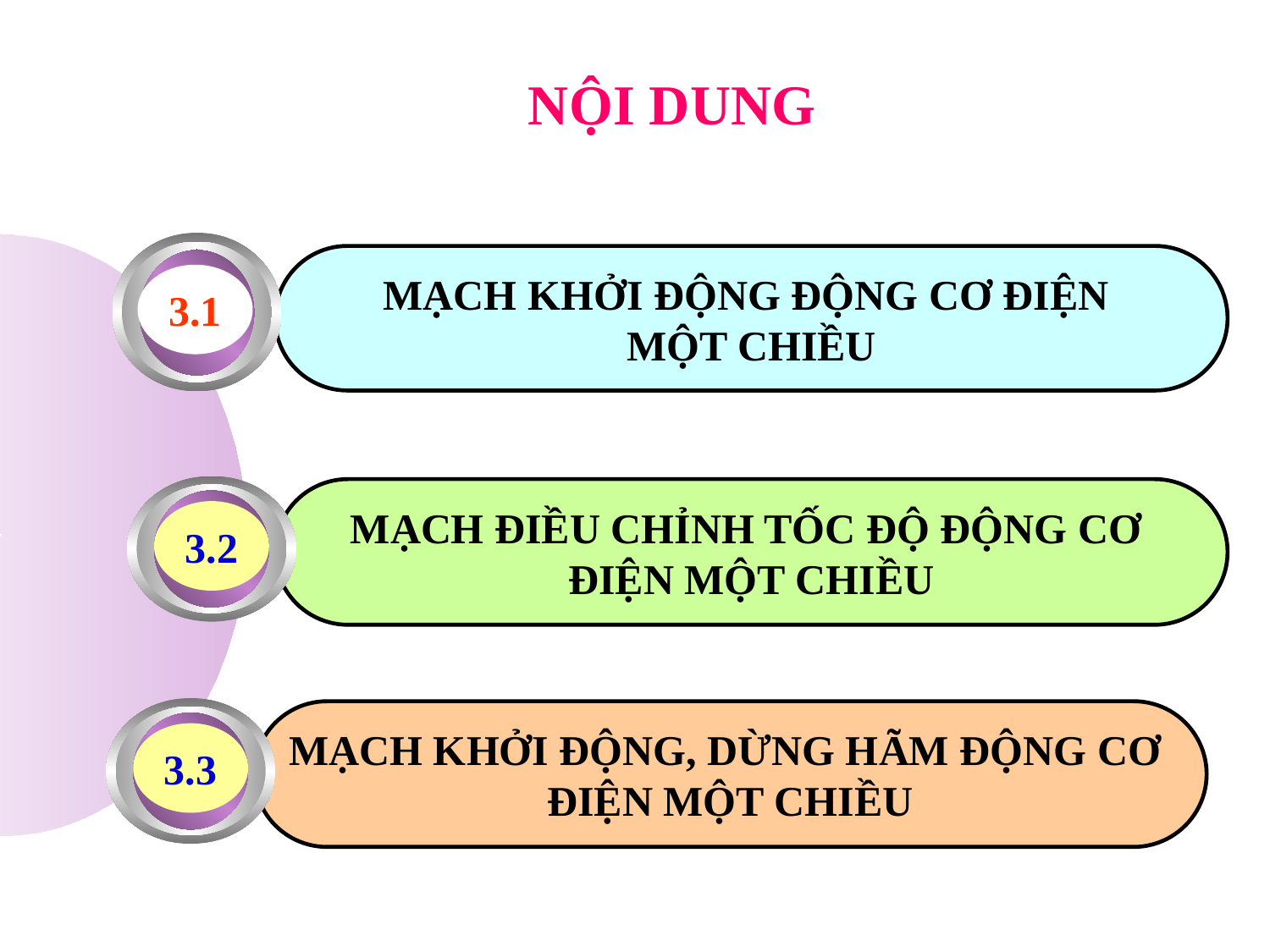

NỘI DUNG

3.1
MẠCH KHỞI ĐỘNG ĐỘNG CƠ ĐIỆN
MỘT CHIỀU

3.2
MẠCH ĐIỀU CHỈNH TỐC ĐỘ ĐỘNG CƠ
ĐIỆN MỘT CHIỀU

3.3
MẠCH KHỞI ĐỘNG, DỪNG HÃM ĐỘNG CƠ
ĐIỆN MỘT CHIỀU